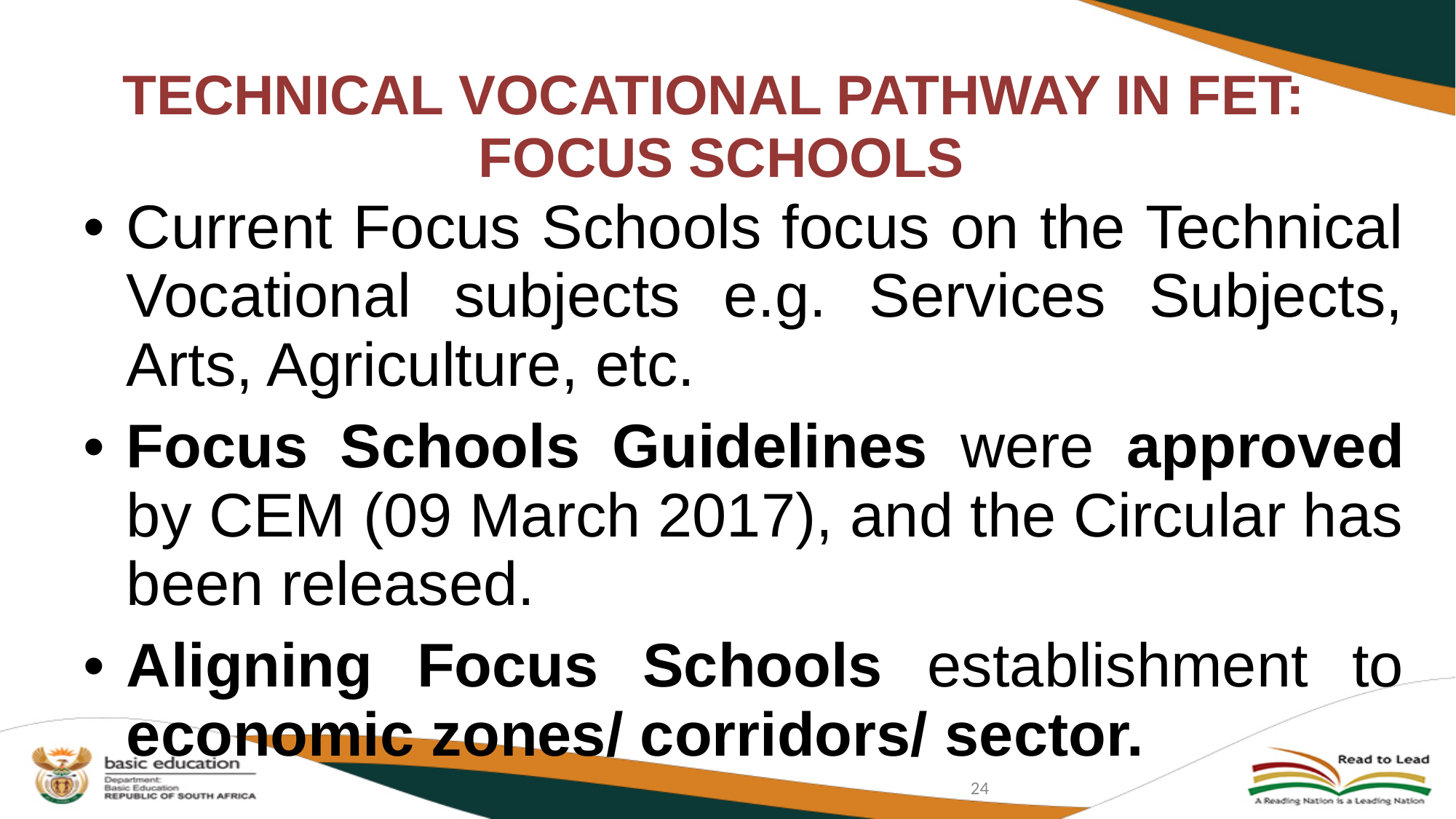

# TECHNICAL VOCATIONAL PATHWAY IN FET: FOCUS SCHOOLS
Current Focus Schools focus on the Technical Vocational subjects e.g. Services Subjects, Arts, Agriculture, etc.
Focus Schools Guidelines were approved by CEM (09 March 2017), and the Circular has been released.
Aligning Focus Schools establishment to economic zones/ corridors/ sector.

24